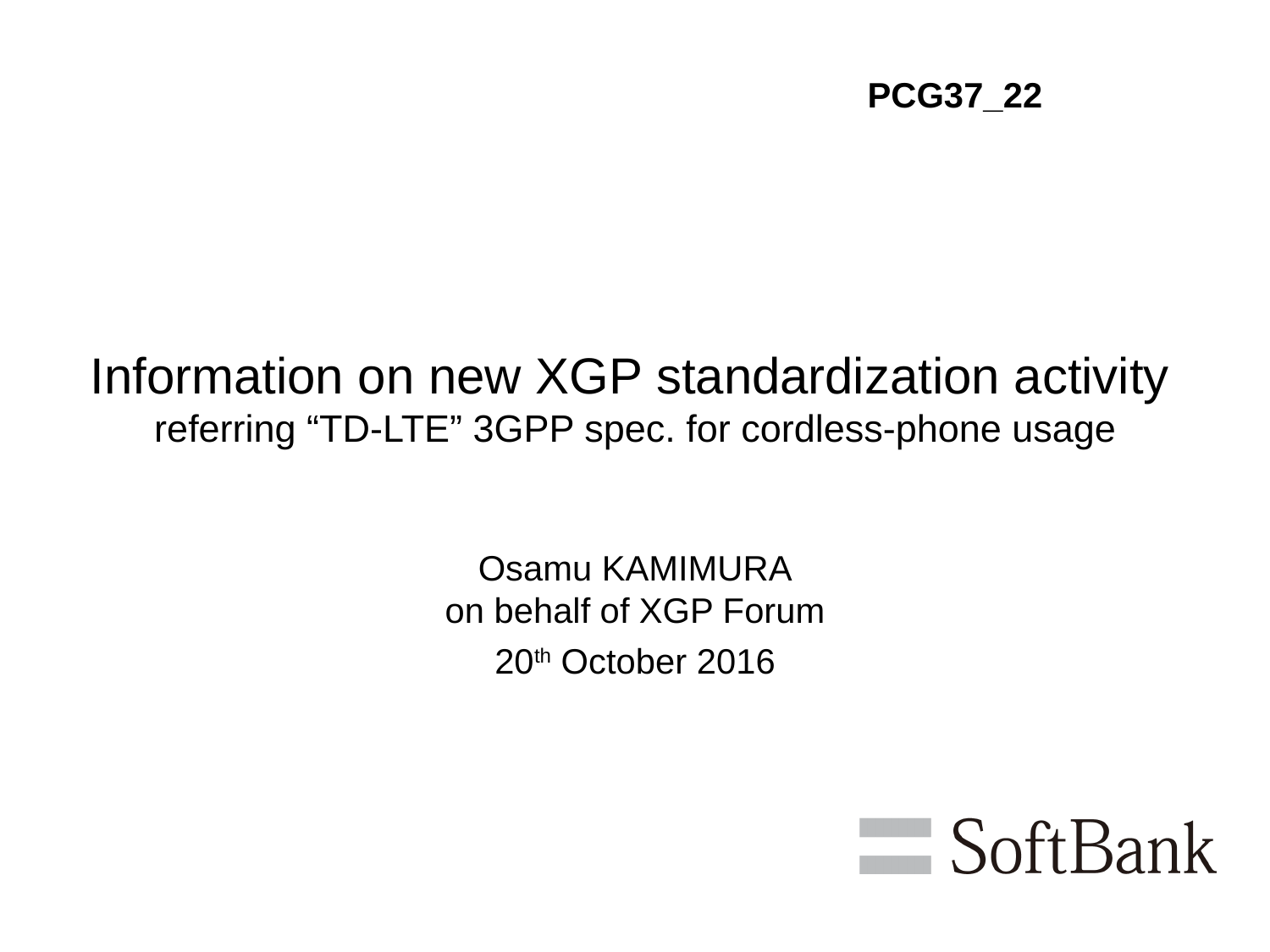

PCG37_22
# Information on new XGP standardization activity referring “TD-LTE” 3GPP spec. for cordless-phone usage
Osamu KAMIMURA
on behalf of XGP Forum

20th October 2016